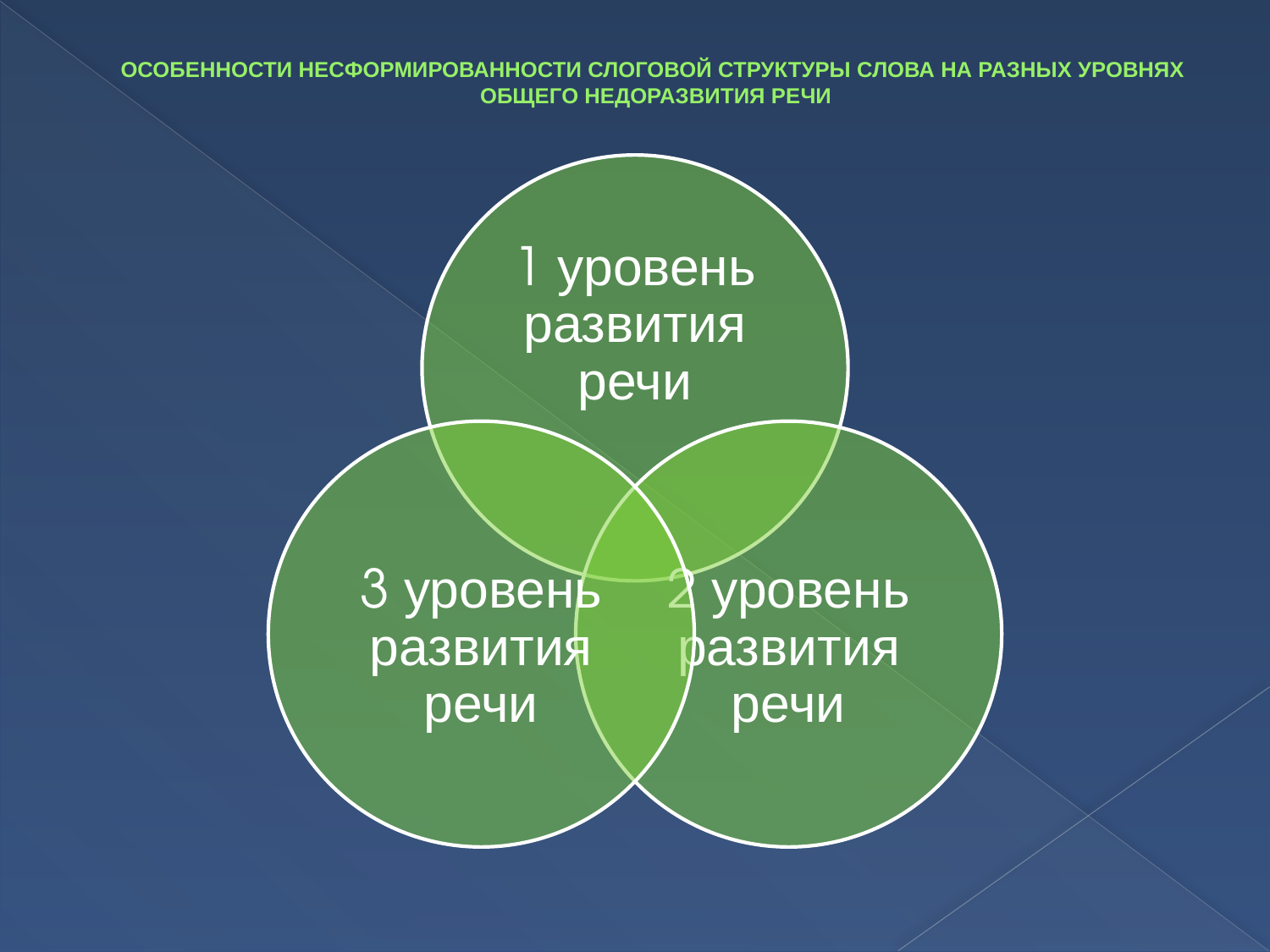

# ОСОБЕННОСТИ НЕСФОРМИРОВАННОСТИ СЛОГОВОЙ СТРУКТУРЫ СЛОВА НА РАЗНЫХ УРОВНЯХ ОБЩЕГО НЕДОРАЗВИТИЯ РЕЧИ
1 уровень развития речи
2 уровень развития речи
3 уровень развития речи